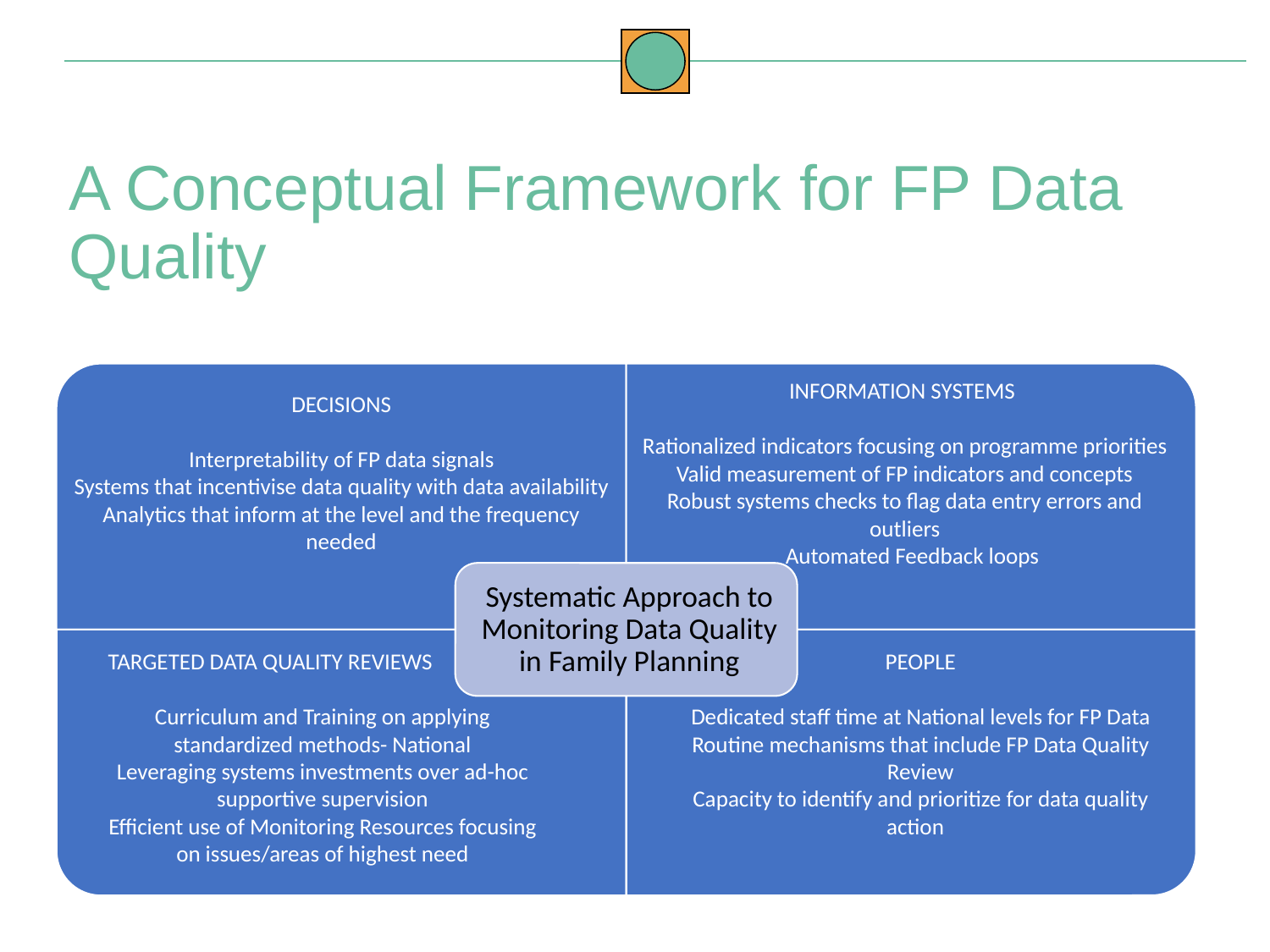

A Conceptual Framework for FP Data Quality
DECISIONS

Interpretability of FP data signals
Systems that incentivise data quality with data availability
Analytics that inform at the level and the frequency needed
INFORMATION SYSTEMS

Rationalized indicators focusing on programme priorities Valid measurement of FP indicators and concepts
Robust systems checks to flag data entry errors and outliers
   Automated Feedback loops

Systematic Approach to Monitoring Data Quality in Family Planning
TARGETED DATA QUALITY REVIEWS

Curriculum and Training on applying standardized methods- National
Leveraging systems investments over ad-hoc supportive supervision
Efficient use of Monitoring Resources focusing on issues/areas of highest need
PEOPLE

Dedicated staff time at National levels for FP Data
Routine mechanisms that include FP Data Quality Review
Capacity to identify and prioritize for data quality action